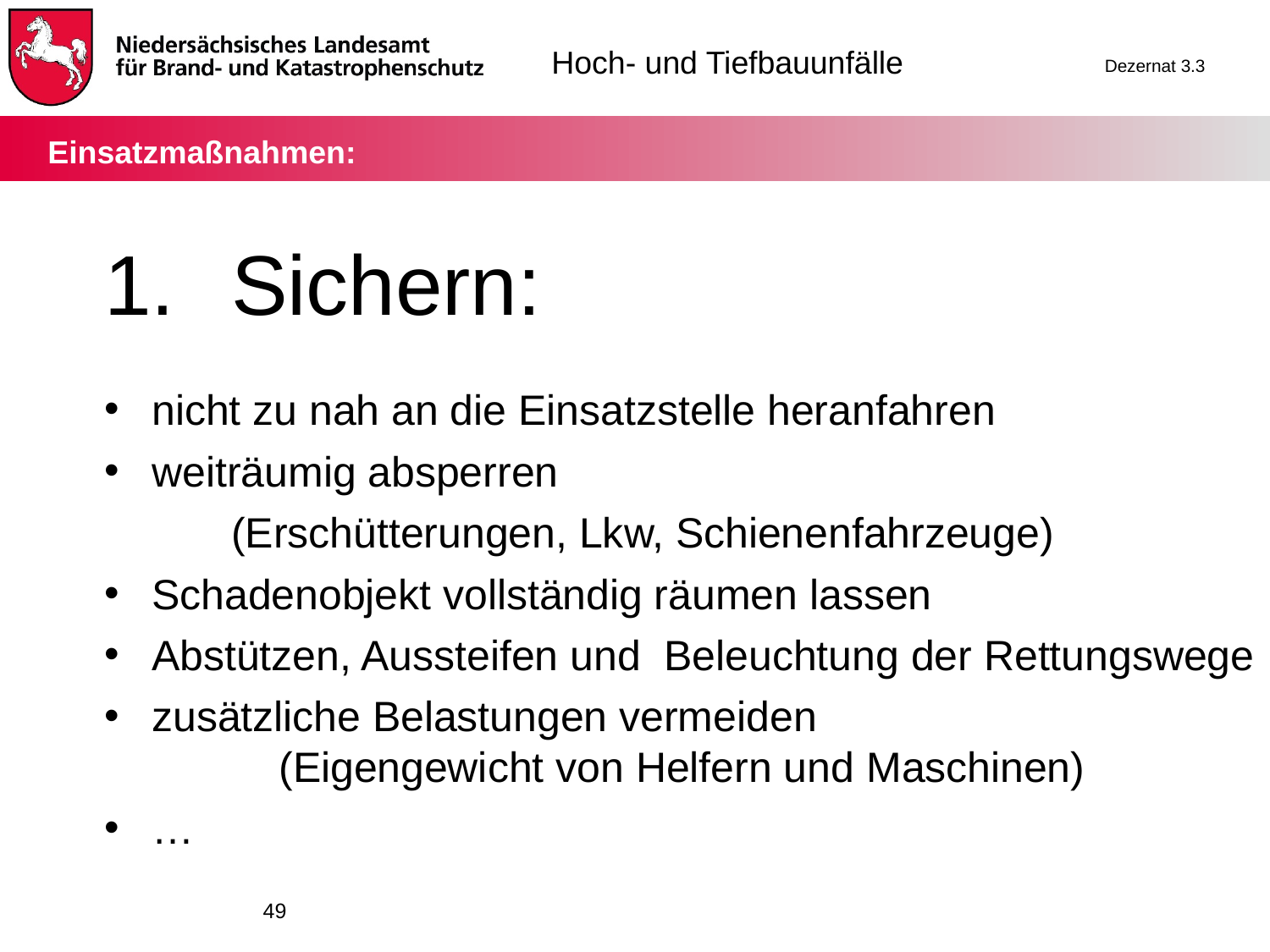

# Einsatzmaßnahmen:
1.	Sichern:

nicht zu nah an die Einsatzstelle heranfahren
weiträumig absperren
	(Erschütterungen, Lkw, Schienenfahrzeuge)
Schadenobjekt vollständig räumen lassen
Abstützen, Aussteifen und  Beleuchtung der Rettungswege
zusätzliche Belastungen vermeiden
	(Eigengewicht von Helfern und Maschinen)
…
49